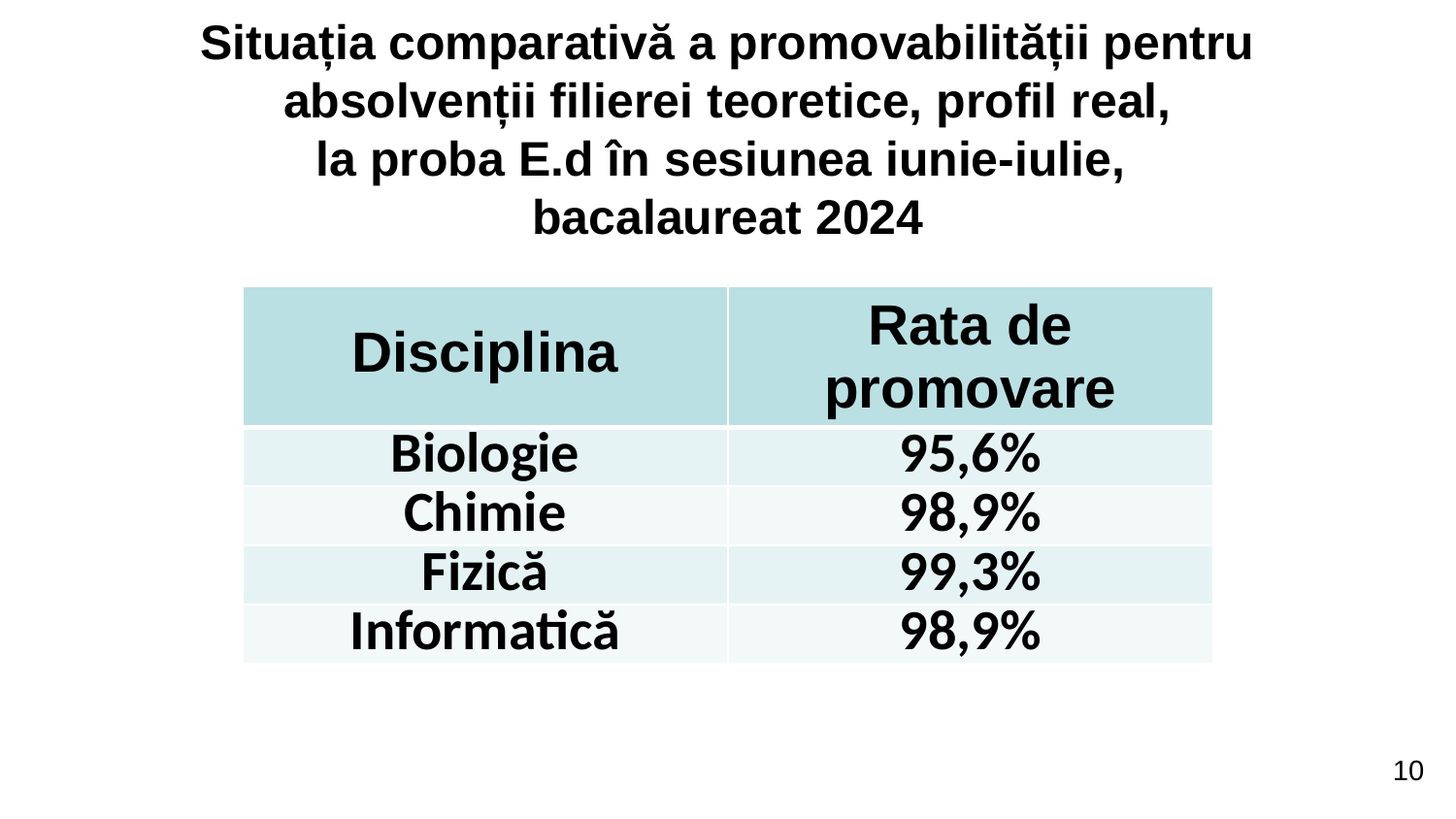

# Situația comparativă a promovabilității pentru absolvenții filierei teoretice, profil real, la proba E.d în sesiunea iunie-iulie, bacalaureat 2024
| Disciplina | Rata de promovare |
| --- | --- |
| Biologie | 95,6% |
| Chimie | 98,9% |
| Fizică | 99,3% |
| Informatică | 98,9% |
10